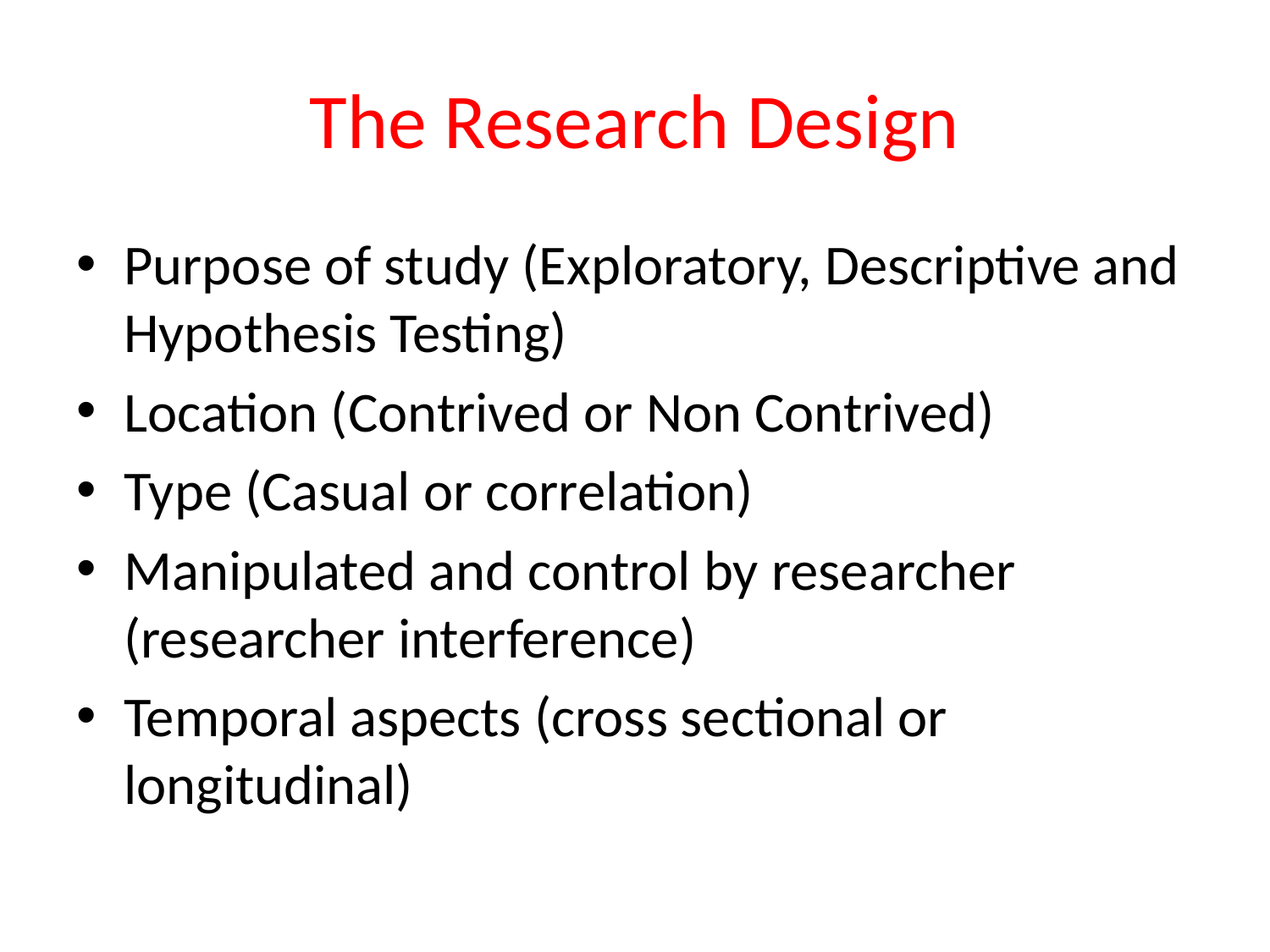

# The Research Design
Purpose of study (Exploratory, Descriptive and Hypothesis Testing)
Location (Contrived or Non Contrived)
Type (Casual or correlation)
Manipulated and control by researcher (researcher interference)
Temporal aspects (cross sectional or longitudinal)